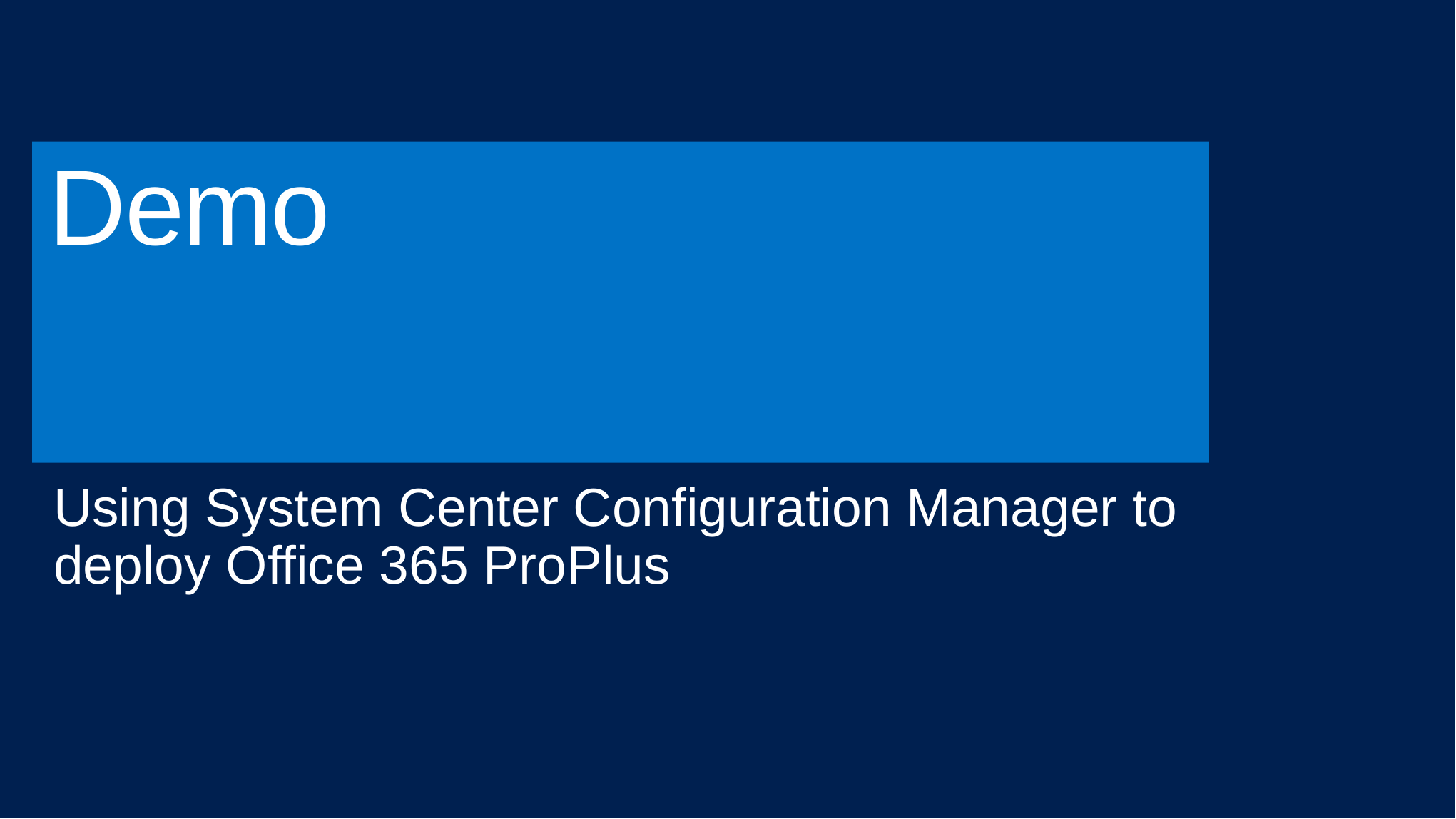

# Demo
Using System Center Configuration Manager to deploy Office 365 ProPlus